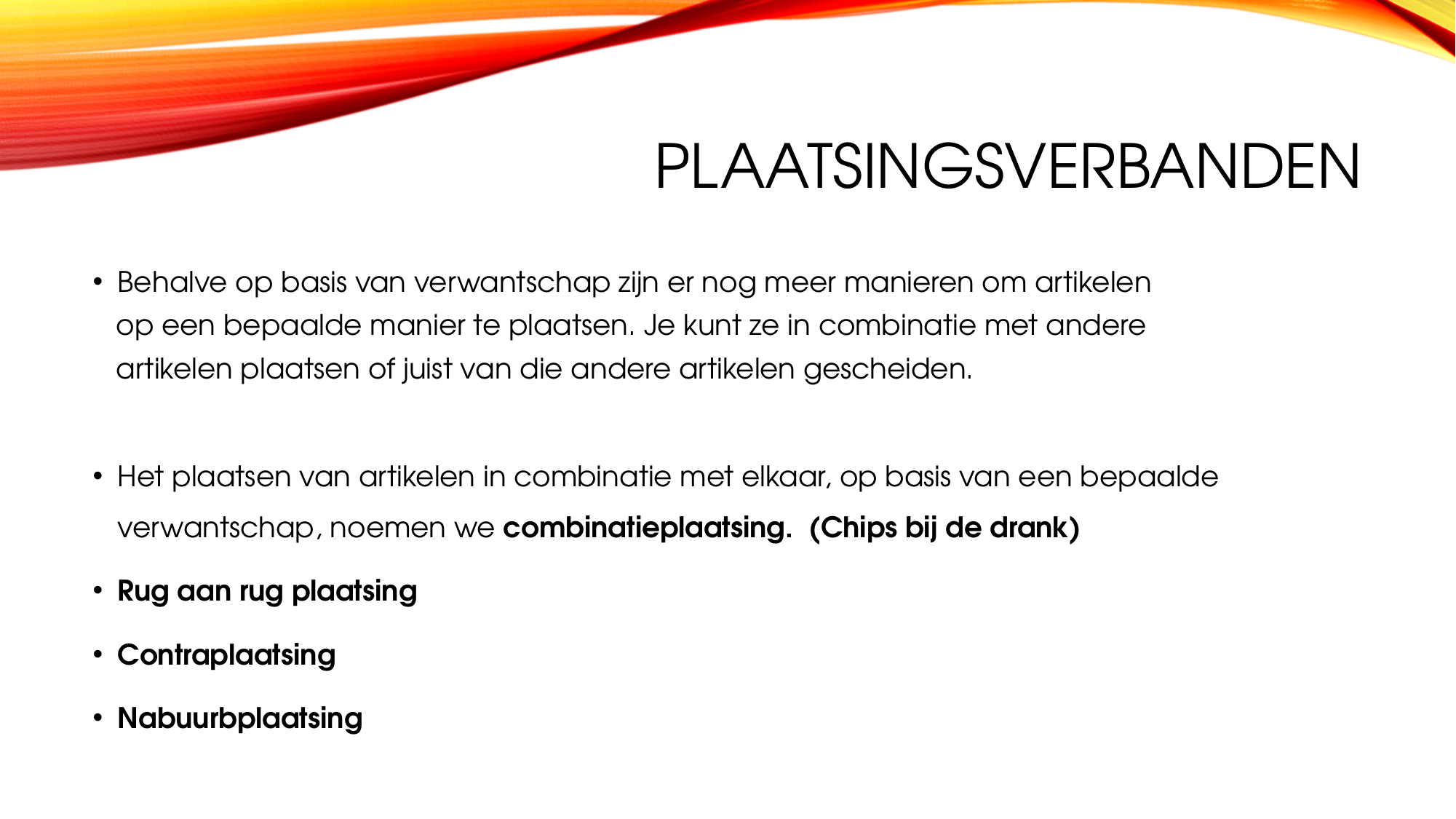

# plaatsingsverbanden
Behalve op basis van verwantschap zijn er nog meer manieren om artikelen
   op een bepaalde manier te plaatsen. Je kunt ze in combinatie met andere
   artikelen plaatsen of juist van die andere artikelen gescheiden.

Het plaatsen van artikelen in combinatie met elkaar, op basis van een bepaalde verwantschap, noemen we combinatieplaatsing.  (Chips bij de drank)
Rug aan rug plaatsing
Contraplaatsing
Nabuurbplaatsing